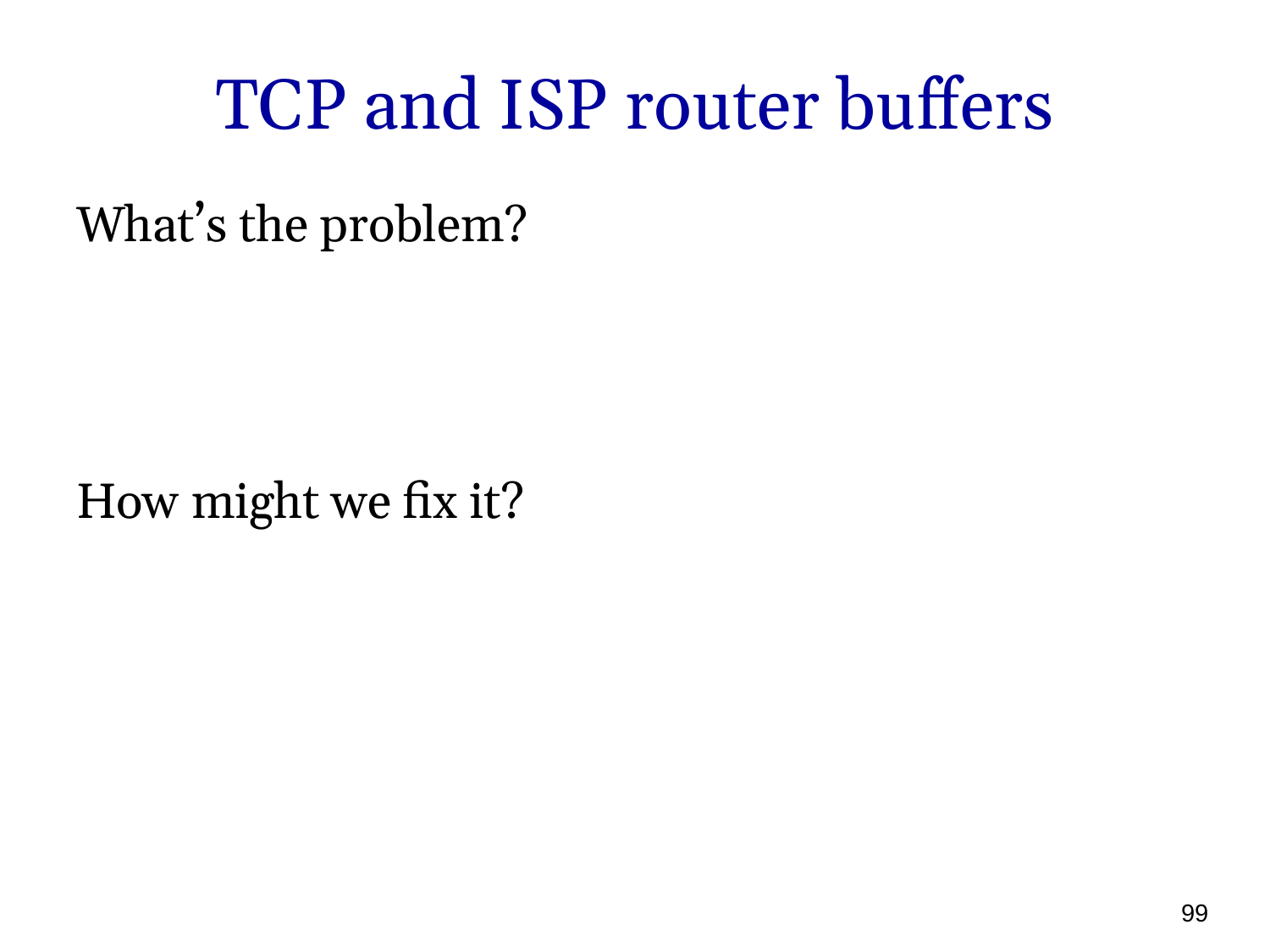

# TCP and ISP router buffers
What’s the problem?

How might we fix it?
99